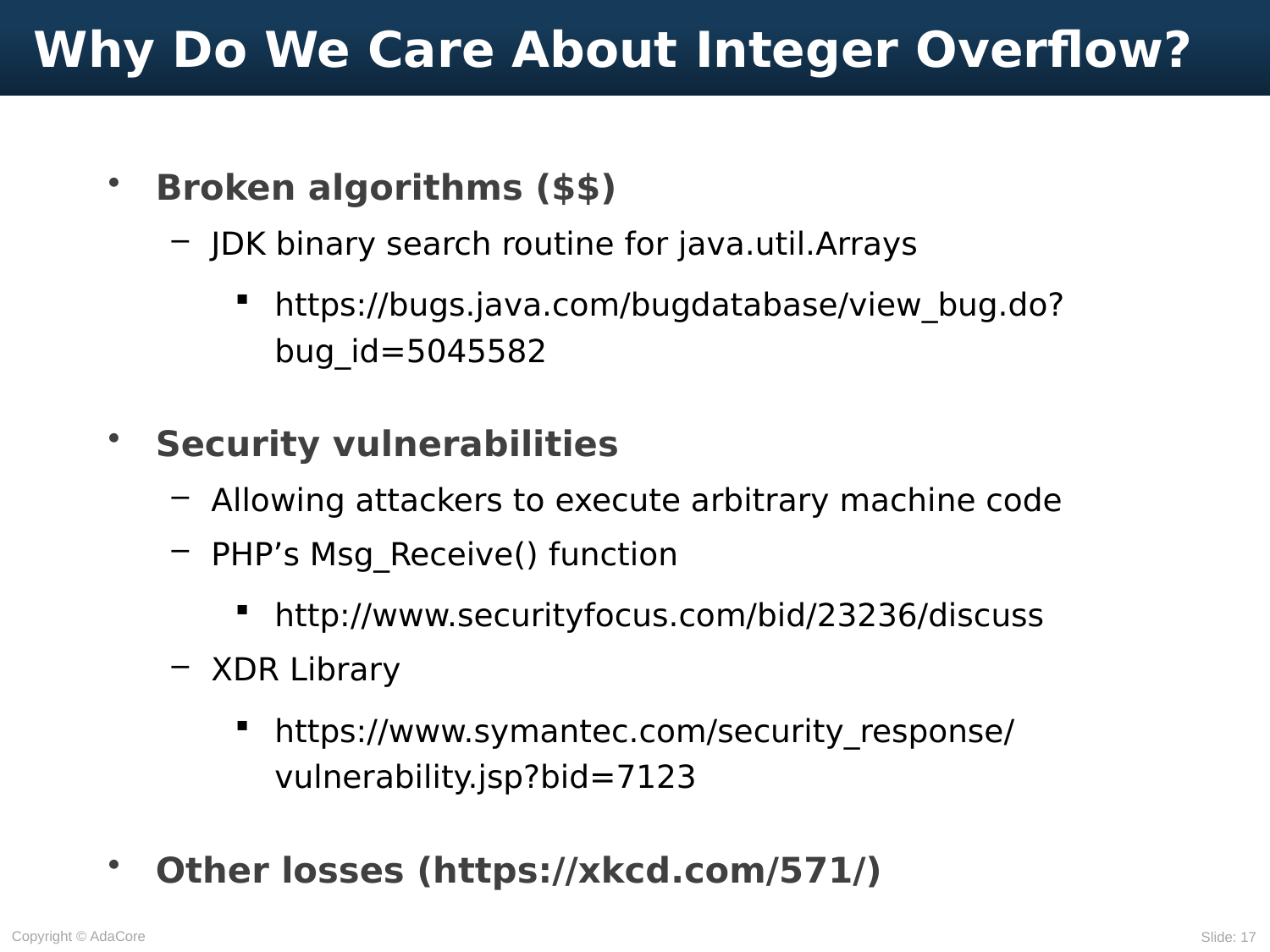

# Why Do We Care About Integer Overflow?
Broken algorithms ($$)
JDK binary search routine for java.util.Arrays
https://bugs.java.com/bugdatabase/view_bug.do?bug_id=5045582
Security vulnerabilities
Allowing attackers to execute arbitrary machine code
PHP’s Msg_Receive() function
http://www.securityfocus.com/bid/23236/discuss
XDR Library
https://www.symantec.com/security_response/vulnerability.jsp?bid=7123
Other losses (https://xkcd.com/571/)